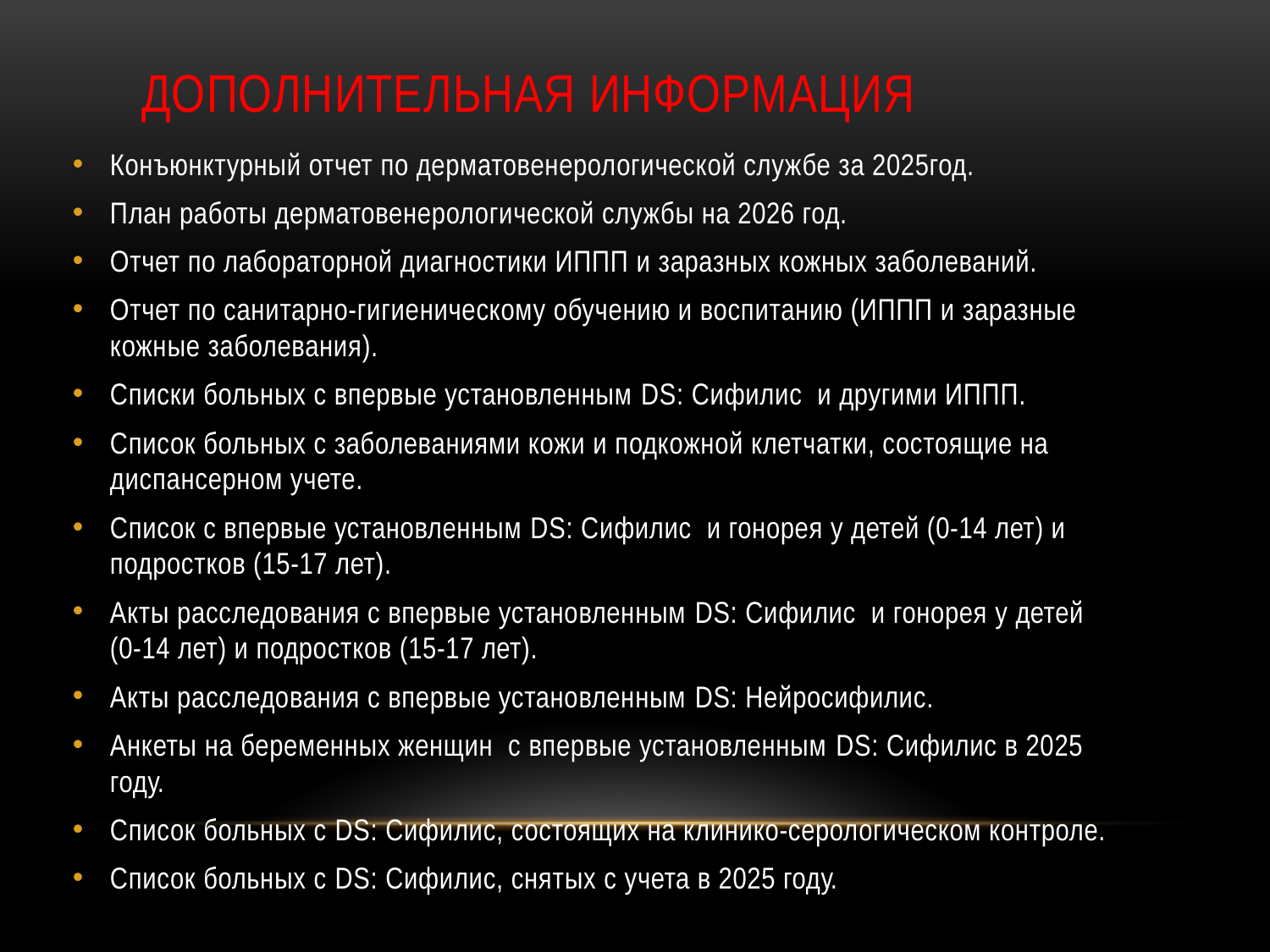

# Дополнительная информация
Конъюнктурный отчет по дерматовенерологической службе за 2025год.
План работы дерматовенерологической службы на 2026 год.
Отчет по лабораторной диагностики ИППП и заразных кожных заболеваний.
Отчет по санитарно-гигиеническому обучению и воспитанию (ИППП и заразные кожные заболевания).
Списки больных с впервые установленным DS: Сифилис  и другими ИППП.
Список больных с заболеваниями кожи и подкожной клетчатки, состоящие на   диспансерном учете.
Список с впервые установленным DS: Сифилис  и гонорея у детей (0-14 лет) и подростков (15-17 лет).
Акты расследования с впервые установленным DS: Сифилис  и гонорея у детей (0-14 лет) и подростков (15-17 лет).
Акты расследования с впервые установленным DS: Нейросифилис.
Анкеты на беременных женщин  с впервые установленным DS: Сифилис в 2025 году.
Список больных с DS: Сифилис, состоящих на клинико-серологическом контроле.
Список больных с DS: Сифилис, снятых с учета в 2025 году.